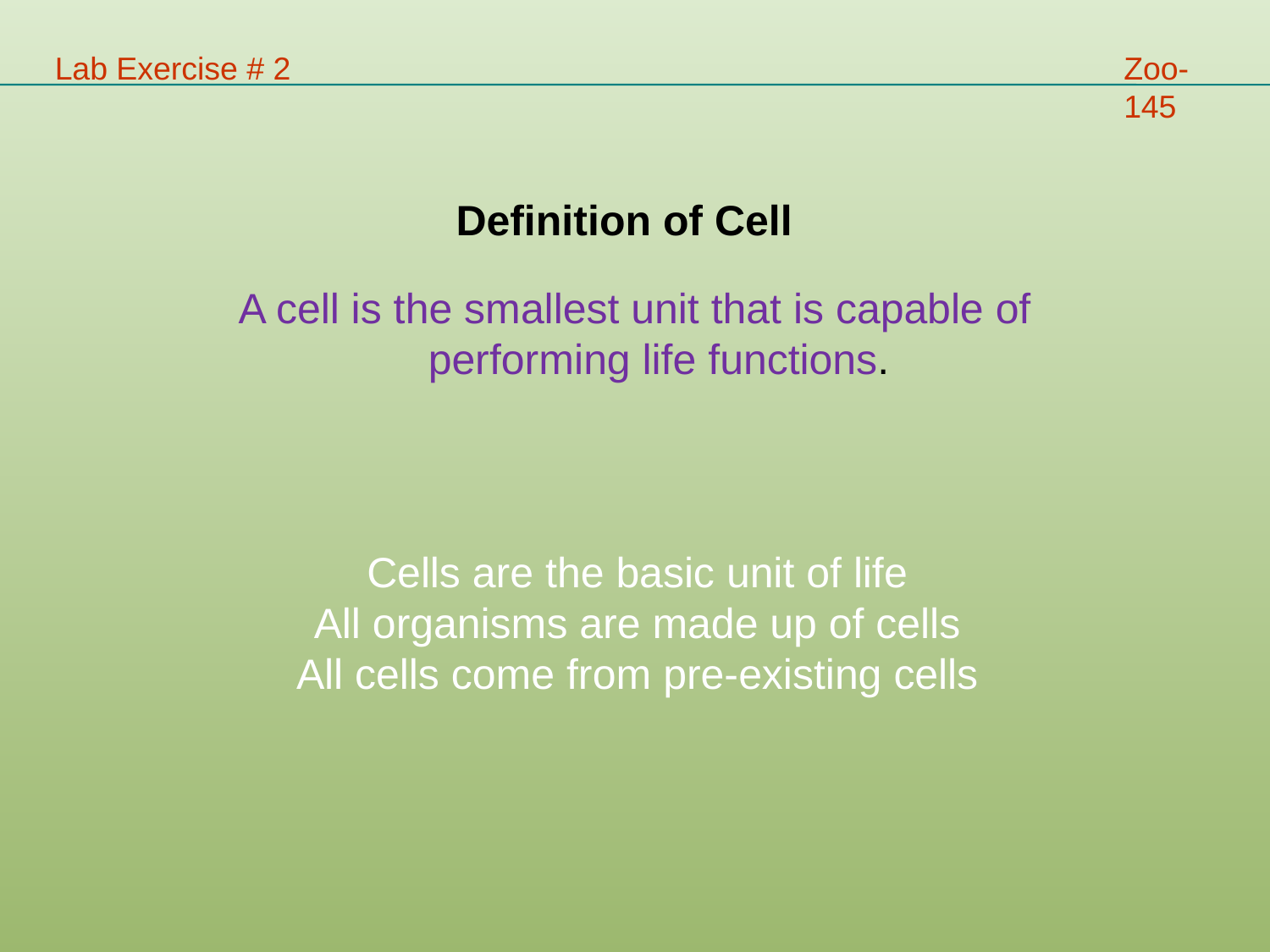

Lab Exercise # 2
Zoo- 145

Definition of Cell
A cell is the smallest unit that is capable of performing life functions.

Cells are the basic unit of life
All organisms are made up of cells
All cells come from pre-existing cells